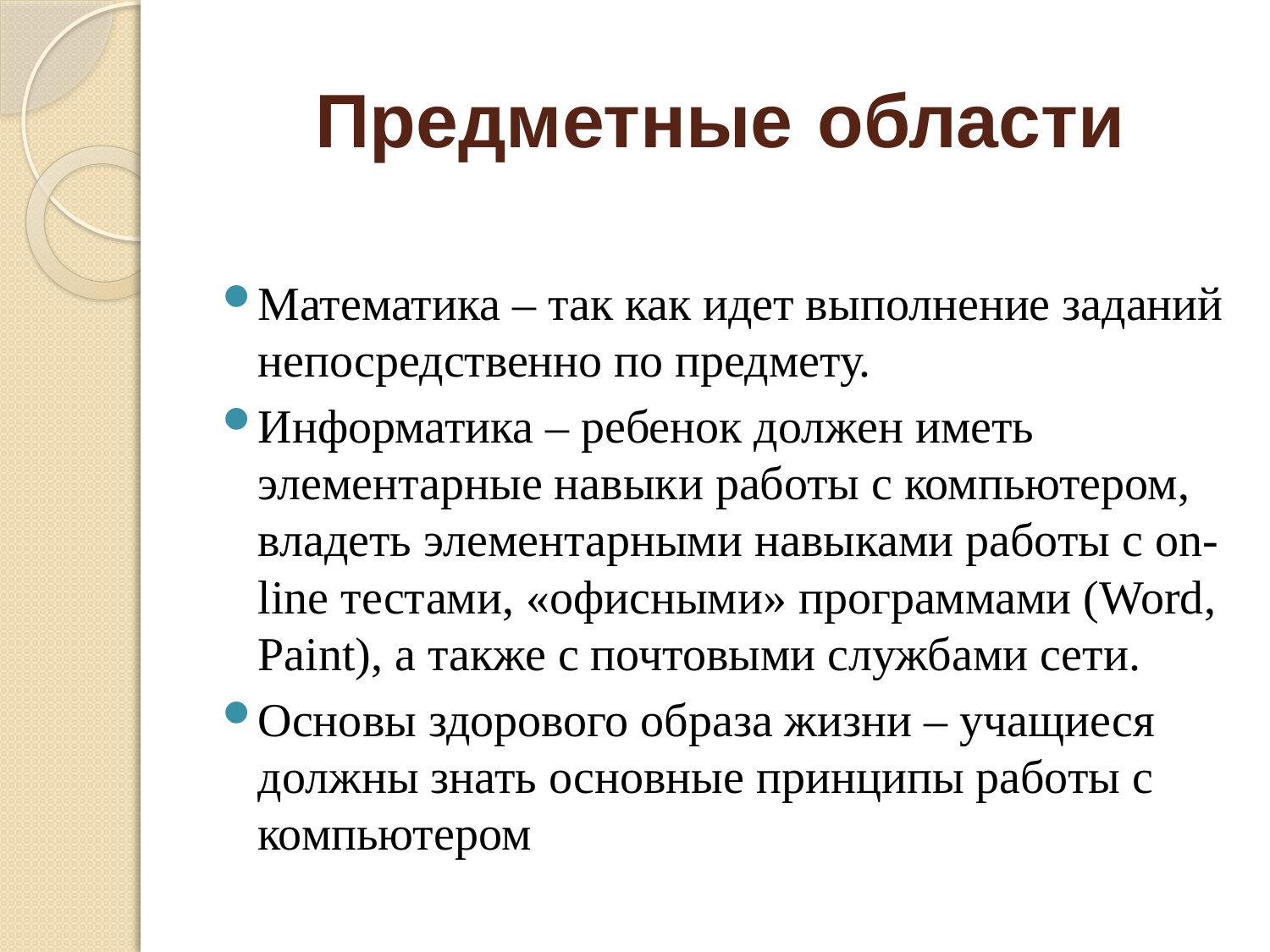

# Предметные области

Математика – так как идет выполнение заданий непосредственно по предмету.
Информатика – ребенок должен иметь элементарные навыки работы с компьютером,  владеть элементарными навыками работы с on-line тестами, «офисными» программами (Word, Paint), а также с почтовыми службами сети.
Основы здорового образа жизни – учащиеся должны знать основные принципы работы с компьютером